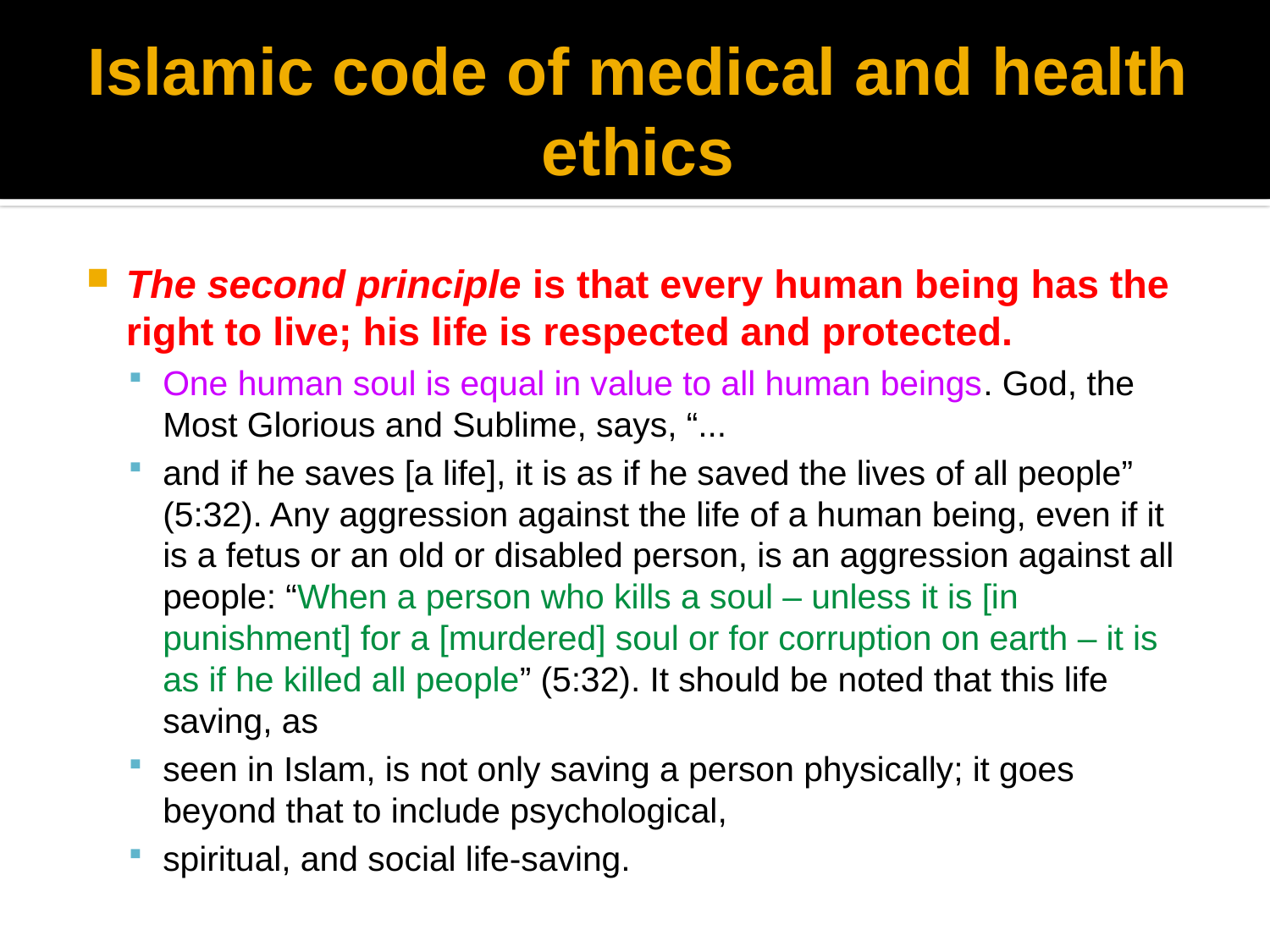

# Islamic code of medical and health ethics
The second principle is that every human being has the right to live; his life is respected and protected.
One human soul is equal in value to all human beings. God, the Most Glorious and Sublime, says, “...
and if he saves [a life], it is as if he saved the lives of all people” (5:32). Any aggression against the life of a human being, even if it is a fetus or an old or disabled person, is an aggression against all people: “When a person who kills a soul – unless it is [in punishment] for a [murdered] soul or for corruption on earth – it is as if he killed all people” (5:32). It should be noted that this life saving, as
seen in Islam, is not only saving a person physically; it goes beyond that to include psychological,
spiritual, and social life-saving.